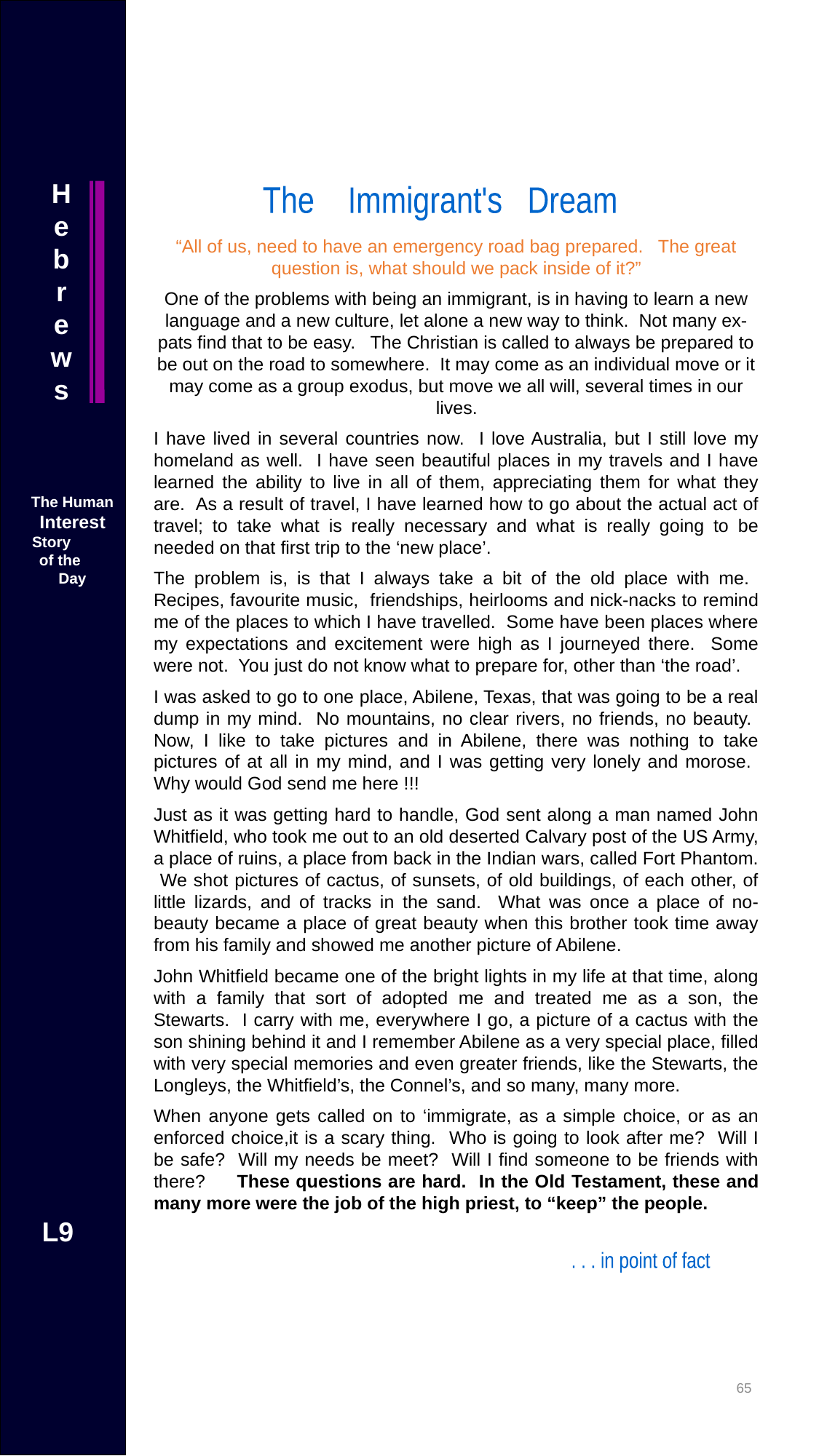

Hebrews

The    Immigrant's   Dream
“All of us, need to have an emergency road bag prepared.   The great question is, what should we pack inside of it?”
One of the problems with being an immigrant, is in having to learn a new language and a new culture, let alone a new way to think.  Not many ex-pats find that to be easy.   The Christian is called to always be prepared to be out on the road to somewhere.  It may come as an individual move or it may come as a group exodus, but move we all will, several times in our lives.
I have lived in several countries now.  I love Australia, but I still love my homeland as well.  I have seen beautiful places in my travels and I have learned the ability to live in all of them, appreciating them for what they are.  As a result of travel, I have learned how to go about the actual act of travel; to take what is really necessary and what is really going to be needed on that first trip to the ‘new place’.
The problem is, is that I always take a bit of the old place with me.  Recipes, favourite music,  friendships, heirlooms and nick-nacks to remind me of the places to which I have travelled.  Some have been places where my expectations and excitement were high as I journeyed there.  Some were not.  You just do not know what to prepare for, other than ‘the road’.
I was asked to go to one place, Abilene, Texas, that was going to be a real dump in my mind.  No mountains, no clear rivers, no friends, no beauty.  Now, I like to take pictures and in Abilene, there was nothing to take pictures of at all in my mind, and I was getting very lonely and morose.  Why would God send me here !!!
Just as it was getting hard to handle, God sent along a man named John Whitfield, who took me out to an old deserted Calvary post of the US Army, a place of ruins, a place from back in the Indian wars, called Fort Phantom.  We shot pictures of cactus, of sunsets, of old buildings, of each other, of little lizards, and of tracks in the sand.  What was once a place of no-beauty became a place of great beauty when this brother took time away from his family and showed me another picture of Abilene.
John Whitfield became one of the bright lights in my life at that time, along with a family that sort of adopted me and treated me as a son, the Stewarts.  I carry with me, everywhere I go, a picture of a cactus with the son shining behind it and I remember Abilene as a very special place, filled with very special memories and even greater friends, like the Stewarts, the Longleys, the Whitfield’s, the Connel’s, and so many, many more.
When anyone gets called on to ‘immigrate, as a simple choice, or as an enforced choice,it is a scary thing.  Who is going to look after me?  Will I be safe?  Will my needs be meet?  Will I find someone to be friends with there?     These questions are hard.  In the Old Testament, these and many more were the job of the high priest, to “keep” the people.
The Human Interest Story           of the       Day
L9
. . . in point of fact
65